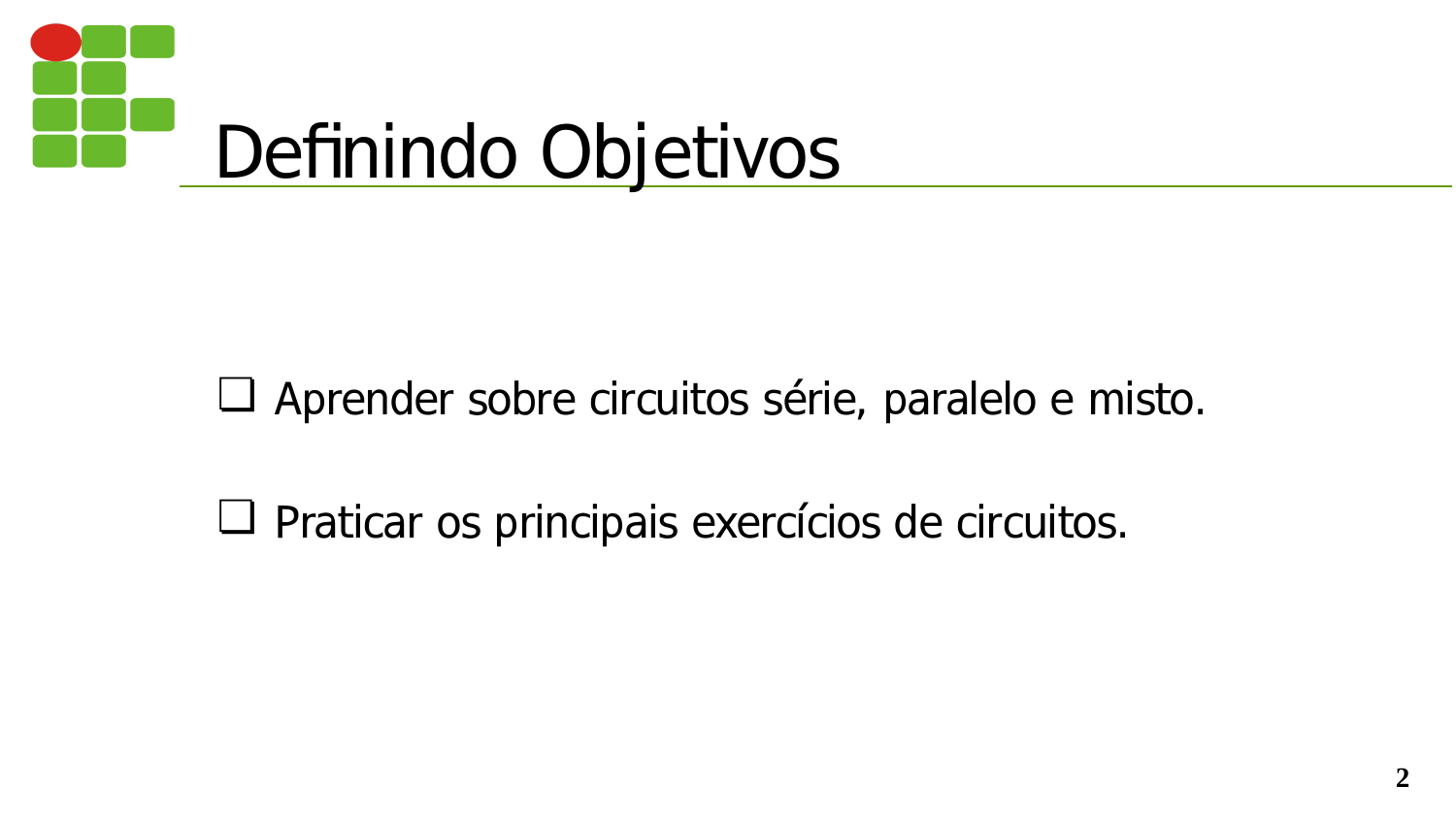

# Definindo Objetivos

Aprender sobre circuitos série, paralelo e misto.

Praticar os principais exercícios de circuitos.
2